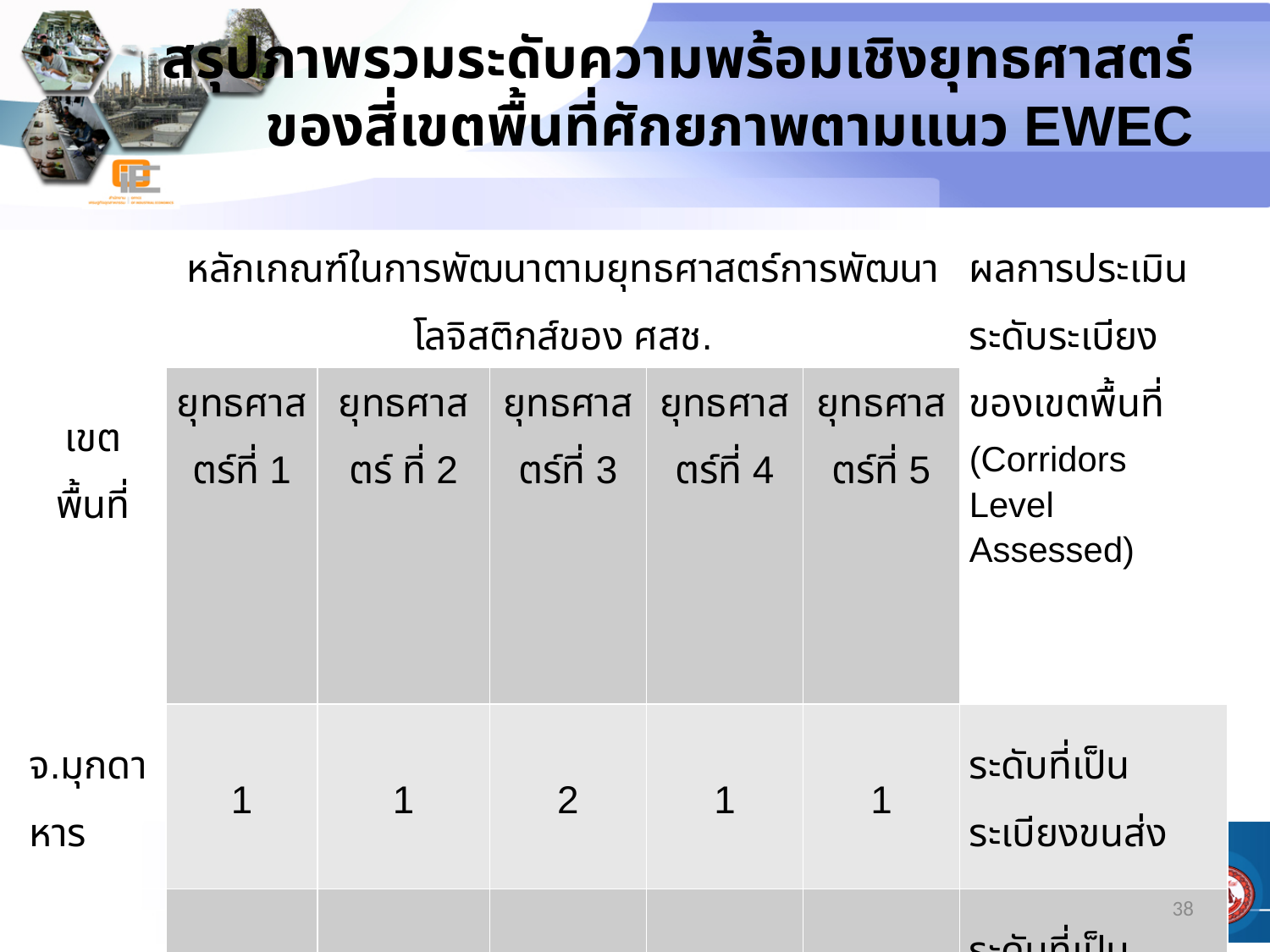

# สรุปภาพรวมระดับความพร้อมเชิงยุทธศาสตร์ ของสี่เขตพื้นที่ศักยภาพตามแนว EWEC
| เขตพื้นที่ | หลักเกณฑ์ในการพัฒนาตามยุทธศาสตร์การพัฒนา โลจิสติกส์ของ ศสช. |  |  |  |  | ผลการประเมินระดับระเบียงของเขตพื้นที่ (Corridors Level Assessed) |
| --- | --- | --- | --- | --- | --- | --- |
|  | ยุทธศาสตร์ที่ 1 | ยุทธศาสตร์ ที่ 2 | ยุทธศาสตร์ที่ 3 | ยุทธศาสตร์ที่ 4 | ยุทธศาสตร์ที่ 5 |  |
| จ.มุกดาหาร | 1 | 1 | 2 | 1 | 1 | ระดับที่เป็นระเบียงขนส่ง |
| จ.ขอนแก่น | 3 | 3 | 2 | 2 | 2 | ระดับที่เป็นระเบียงเชื่อมโยงหลายจุด |
| จ.พิษณุโลก | 2 | 3 | 2 | 3 | 2 | ระดับที่เป็นระเบียงเชื่อมโยงหลายจุด |
| อ.แม่สอด | 4 | 2 | 4 | 2 | 1 | ระดับที่เป็นระเบียงขนส่ง |
38